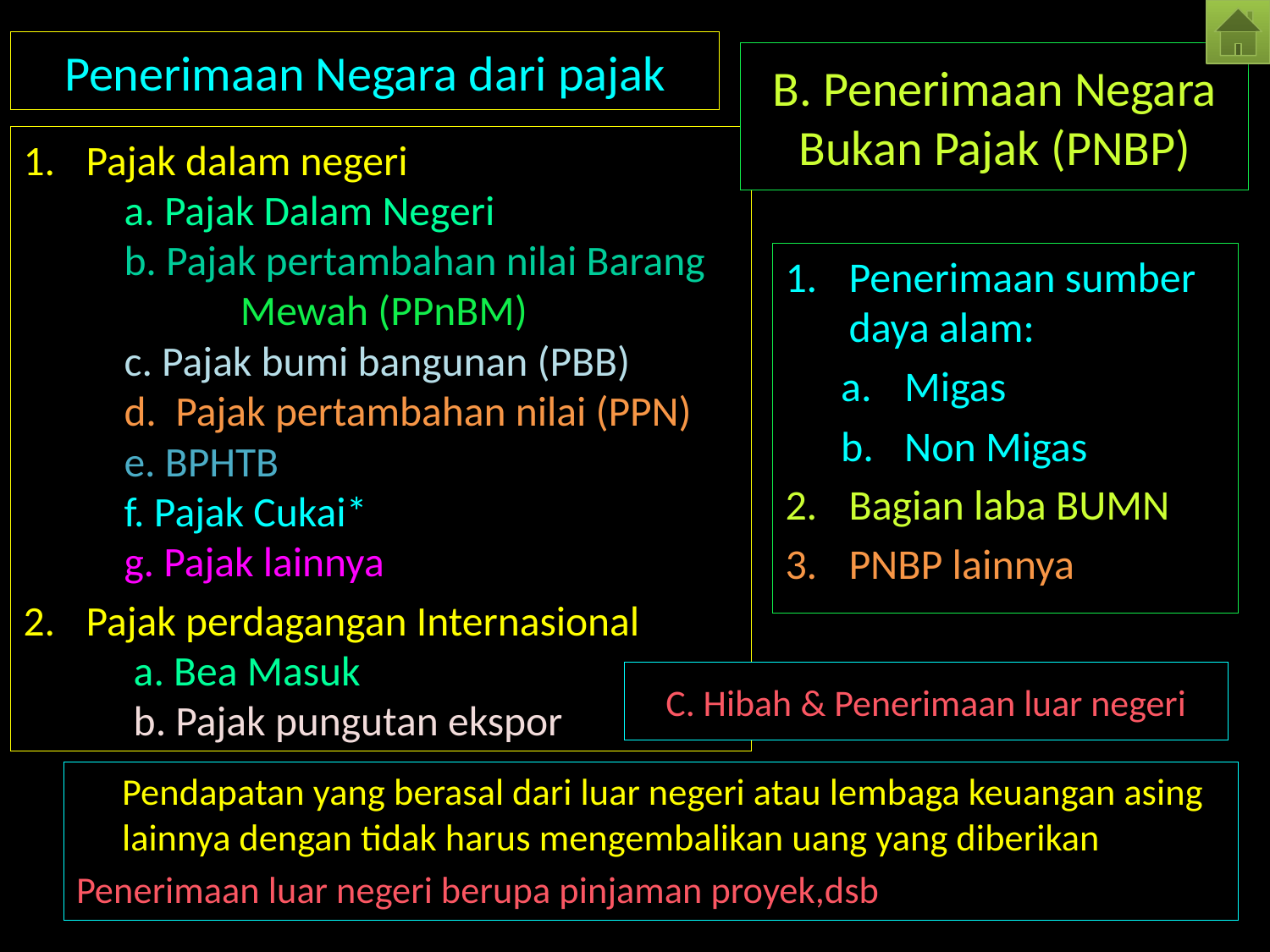

# Penerimaan Negara dari pajak
B. Penerimaan Negara Bukan Pajak (PNBP)
Pajak dalam negeri
    a. Pajak Dalam Negeri
    b. Pajak pertambahan nilai Barang    	   Mewah (PPnBM)
    c. Pajak bumi bangunan (PBB)
    d.  Pajak pertambahan nilai (PPN)
    e. BPHTB
    f. Pajak Cukai*
    g. Pajak lainnya
Pajak perdagangan Internasional
     a. Bea Masuk
     b. Pajak pungutan ekspor
Penerimaan sumber daya alam:
Migas
Non Migas
Bagian laba BUMN
PNBP lainnya
C. Hibah & Penerimaan luar negeri
	Pendapatan yang berasal dari luar negeri atau lembaga keuangan asing lainnya dengan tidak harus mengembalikan uang yang diberikan
Penerimaan luar negeri berupa pinjaman proyek,dsb